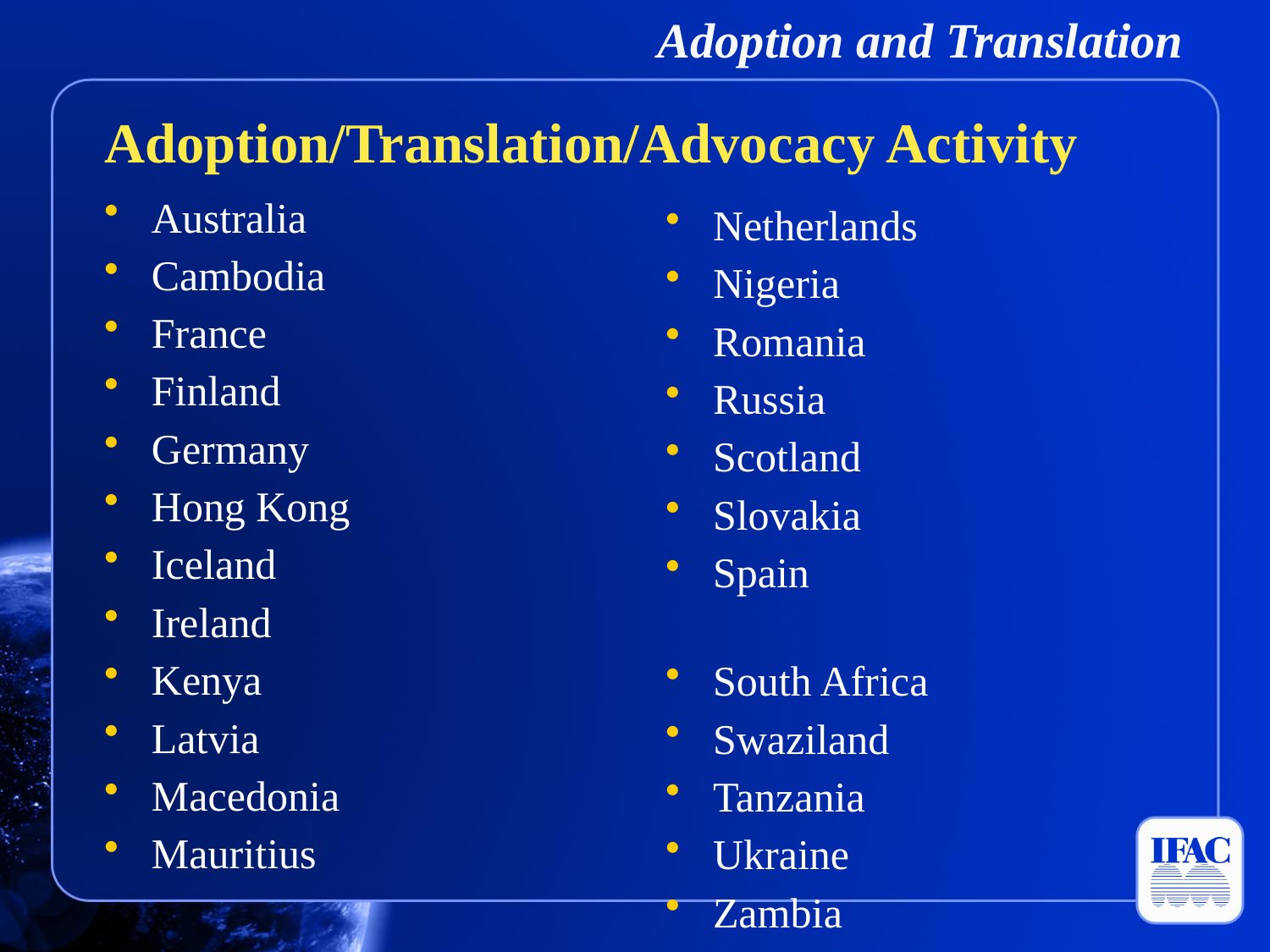

# Adoption and Translation
Adoption/Translation/Advocacy Activity

Australia
Cambodia
France
Finland
Germany
Hong Kong
Iceland
Ireland
Kenya
Latvia
Macedonia
Mauritius

Netherlands
Nigeria
Romania
Russia
Scotland
Slovakia
Spain
South Africa
Swaziland
Tanzania
Ukraine
Zambia